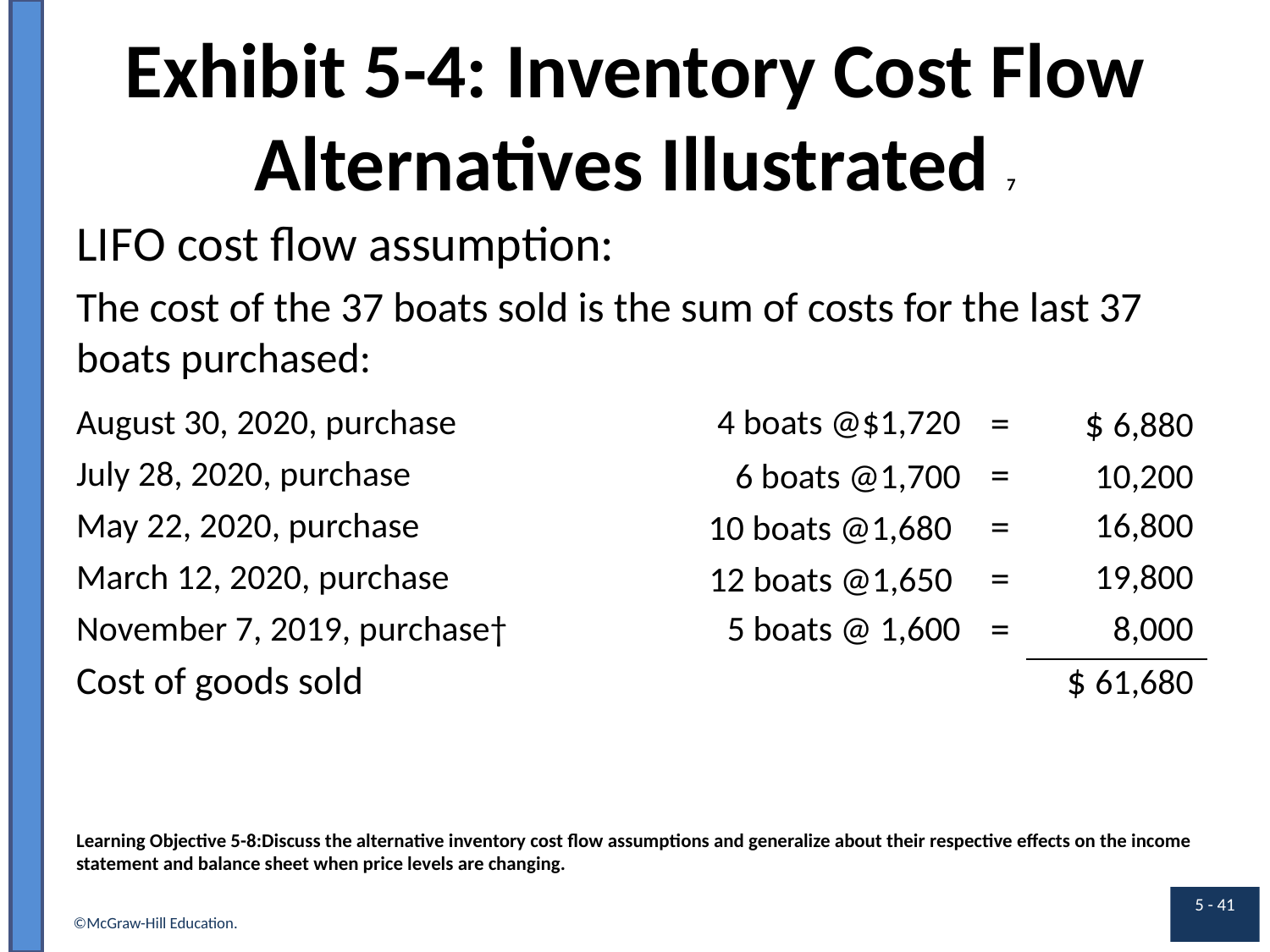

# Exhibit 5-4: Inventory Cost Flow Alternatives Illustrated 7
L I F O cost flow assumption:
The cost of the 37 boats sold is the sum of costs for the last 37 boats purchased:
| August 30, 2020, purchase | 4 boats @$1,720 | = | $ 6,880 |
| --- | --- | --- | --- |
| July 28, 2020, purchase | 6 boats @1,700 | = | 10,200 |
| May 22, 2020, purchase | 10 boats @1,680 | = | 16,800 |
| March 12, 2020, purchase | 12 boats @1,650 | = | 19,800 |
| November 7, 2019, purchase† | 5 boats @ 1,600 | = | 8,000 |
| Cost of goods sold | Blank | Blank | $ 61,680 |
Learning Objective 5-8:Discuss the alternative inventory cost flow assumptions and generalize about their respective effects on the income statement and balance sheet when price levels are changing.